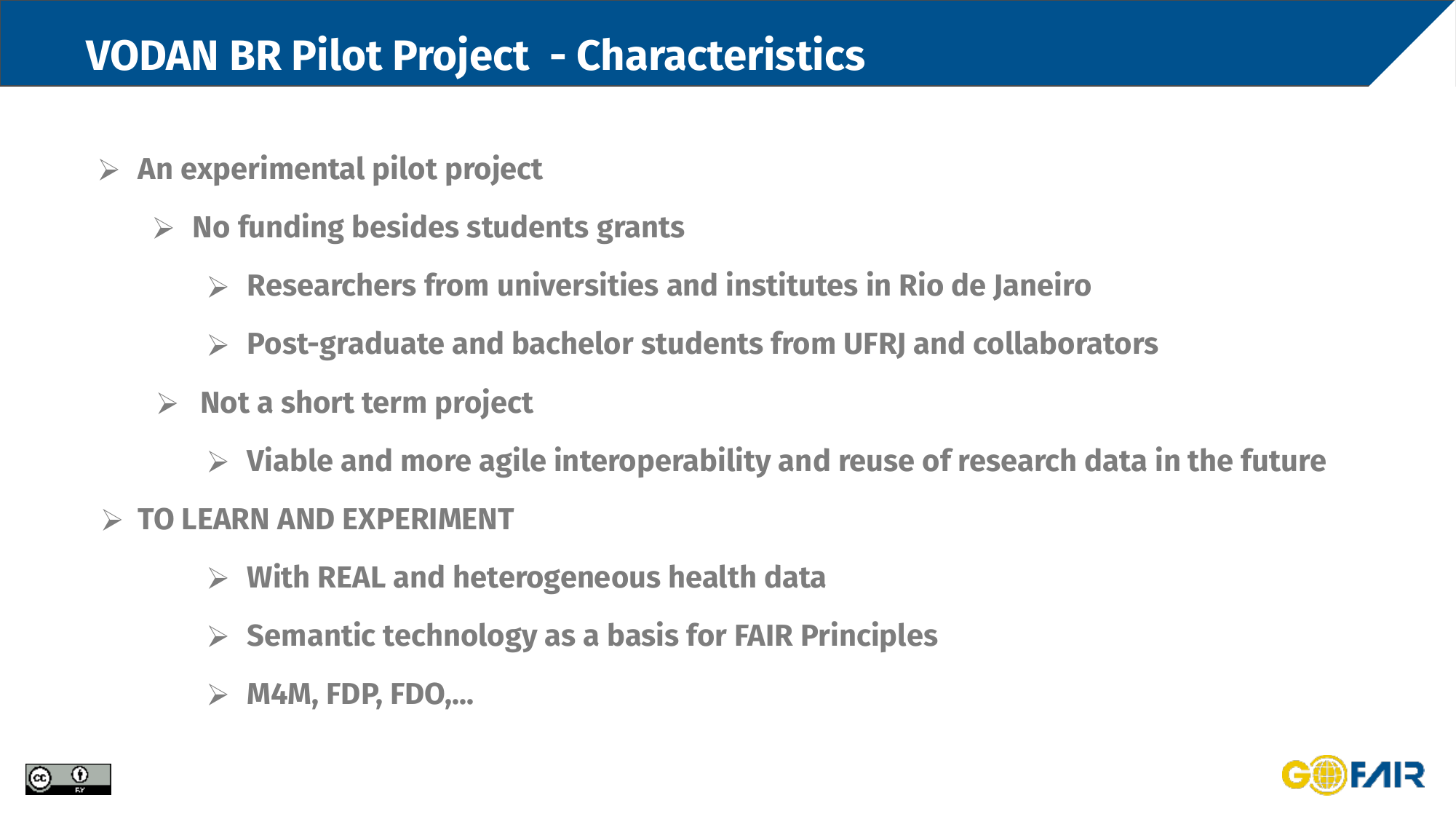

# VODAN BR Pilot Project  - Characteristics
An experimental pilot project
No funding besides students grants
Researchers from universities and institutes in Rio de Janeiro
Post-graduate and bachelor students from UFRJ and collaborators
 Not a short term project
Viable and more agile interoperability and reuse of research data in the future
TO LEARN AND EXPERIMENT
With REAL and heterogeneous health data
Semantic technology as a basis for FAIR Principles
M4M, FDP, FDO,...